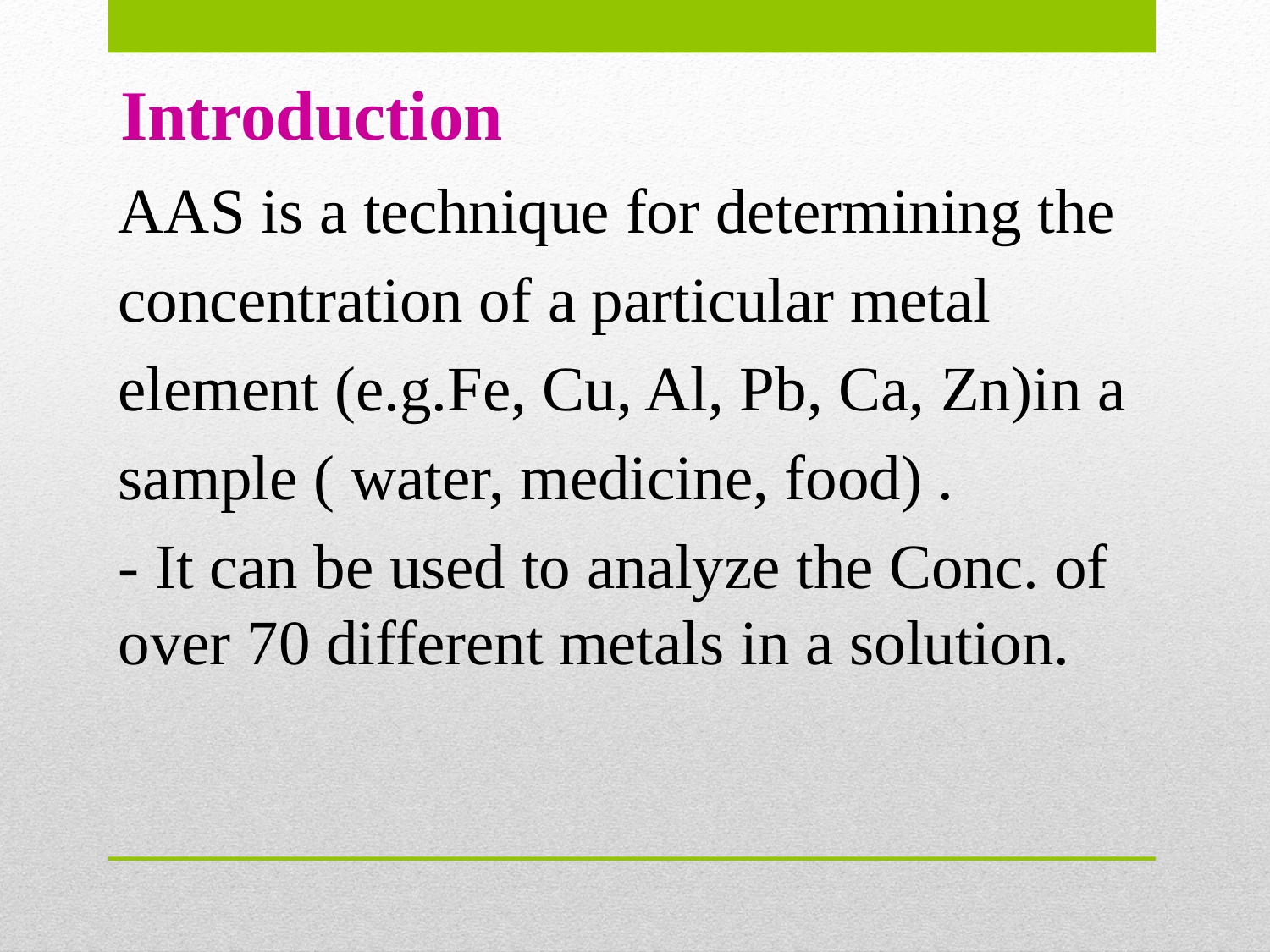

Introduction
AAS is a technique for determining the
concentration of a particular metal
element (e.g.Fe, Cu, Al, Pb, Ca, Zn)in a
sample ( water, medicine, food) .
- It can be used to analyze the Conc. of over 70 different metals in a solution.